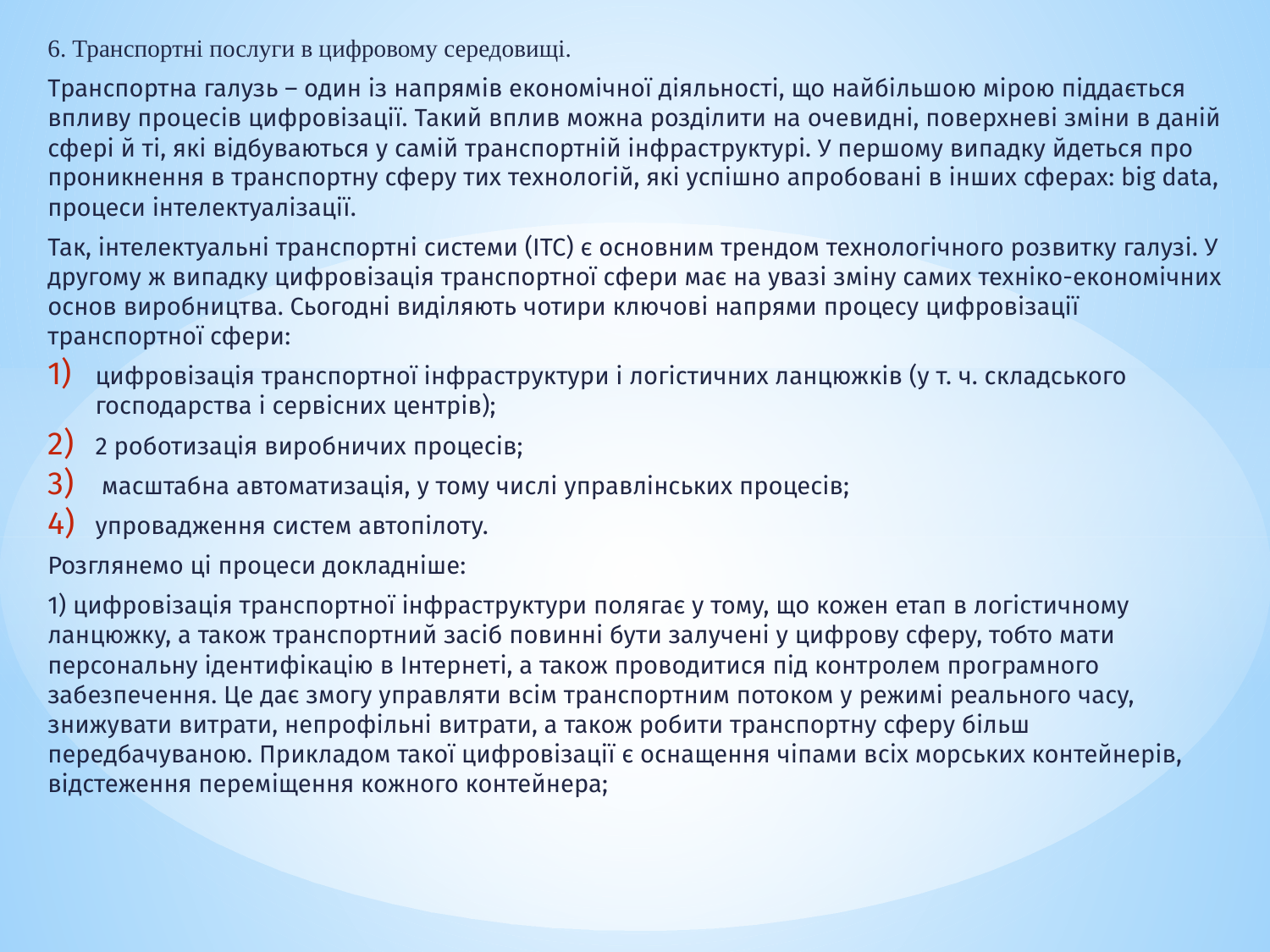

6. Транспортні послуги в цифровому середовищі.
Транспортна галузь – один із напрямів економічної діяльності, що найбільшою мірою піддається впливу процесів цифровізації. Такий вплив можна розділити на очевидні, поверхневі зміни в даній сфері й ті, які відбуваються у самій транспортній інфраструктурі. У першому випадку йдеться про проникнення в транспортну сферу тих технологій, які успішно апробовані в інших сферах: big data, процеси інтелектуалізації.
Так, інтелектуальні транспортні системи (ІТС) є основним трендом технологічного розвитку галузі. У другому ж випадку цифровізація транспортної сфери має на увазі зміну самих техніко-економічних основ виробництва. Сьогодні виділяють чотири ключові напрями процесу цифровізації транспортної сфери:
цифровізація транспортної інфраструктури і логістичних ланцюжків (у т. ч. складського господарства і сервісних центрів);
2 роботизація виробничих процесів;
 масштабна автоматизація, у тому числі управлінських процесів;
упровадження систем автопілоту.
Розглянемо ці процеси докладніше:
1) цифровізація транспортної інфраструктури полягає у тому, що кожен етап в логістичному ланцюжку, а також транспортний засіб повинні бути залучені у цифрову сферу, тобто мати персональну ідентифікацію в Інтернеті, а також проводитися під контролем програмного забезпечення. Це дає змогу управляти всім транспортним потоком у режимі реального часу, знижувати витрати, непрофільні витрати, а також робити транспортну сферу більш передбачуваною. Прикладом такої цифровізації є оснащення чіпами всіх морських контейнерів, відстеження переміщення кожного контейнера;